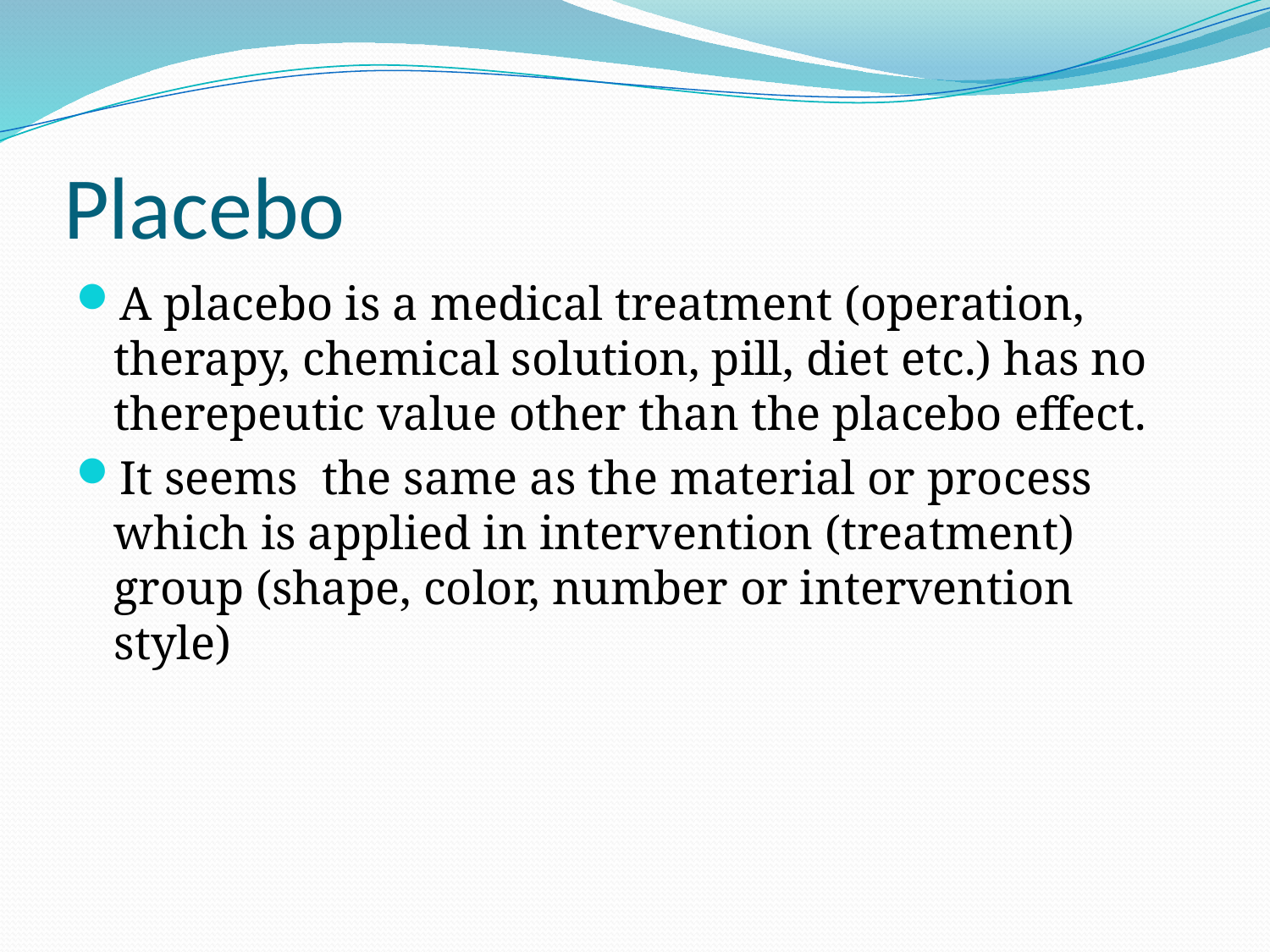

# Placebo
A placebo is a medical treatment (operation, therapy, chemical solution, pill, diet etc.) has no therepeutic value other than the placebo effect.
It seems  the same as the material or process which is applied in intervention (treatment) group (shape, color, number or intervention style)